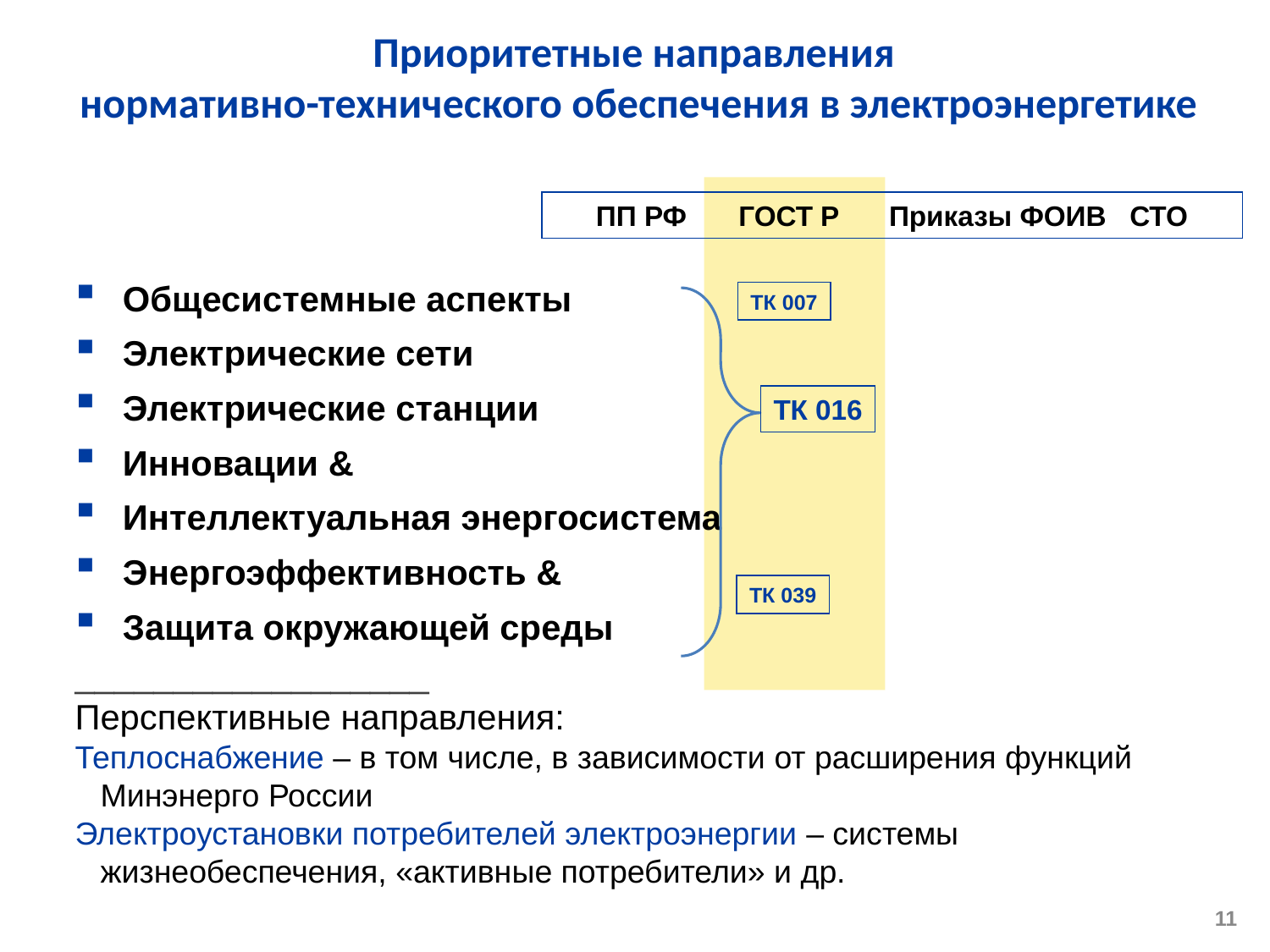

Приоритетные направления
нормативно-технического обеспечения в электроэнергетике

ПП РФ	  ГОСТ Р	     Приказы ФОИВ   СТО

Общесистемные аспекты
Электрические сети
Электрические станции
Инновации &
Интеллектуальная энергосистема
Энергоэффективность &
Защита окружающей среды
__________________
Перспективные направления:
Теплоснабжение – в том числе, в зависимости от расширения функций Минэнерго России
Электроустановки потребителей электроэнергии – системы жизнеобеспечения, «активные потребители» и др.
ТК 007

ТК 016
ТК 039
11